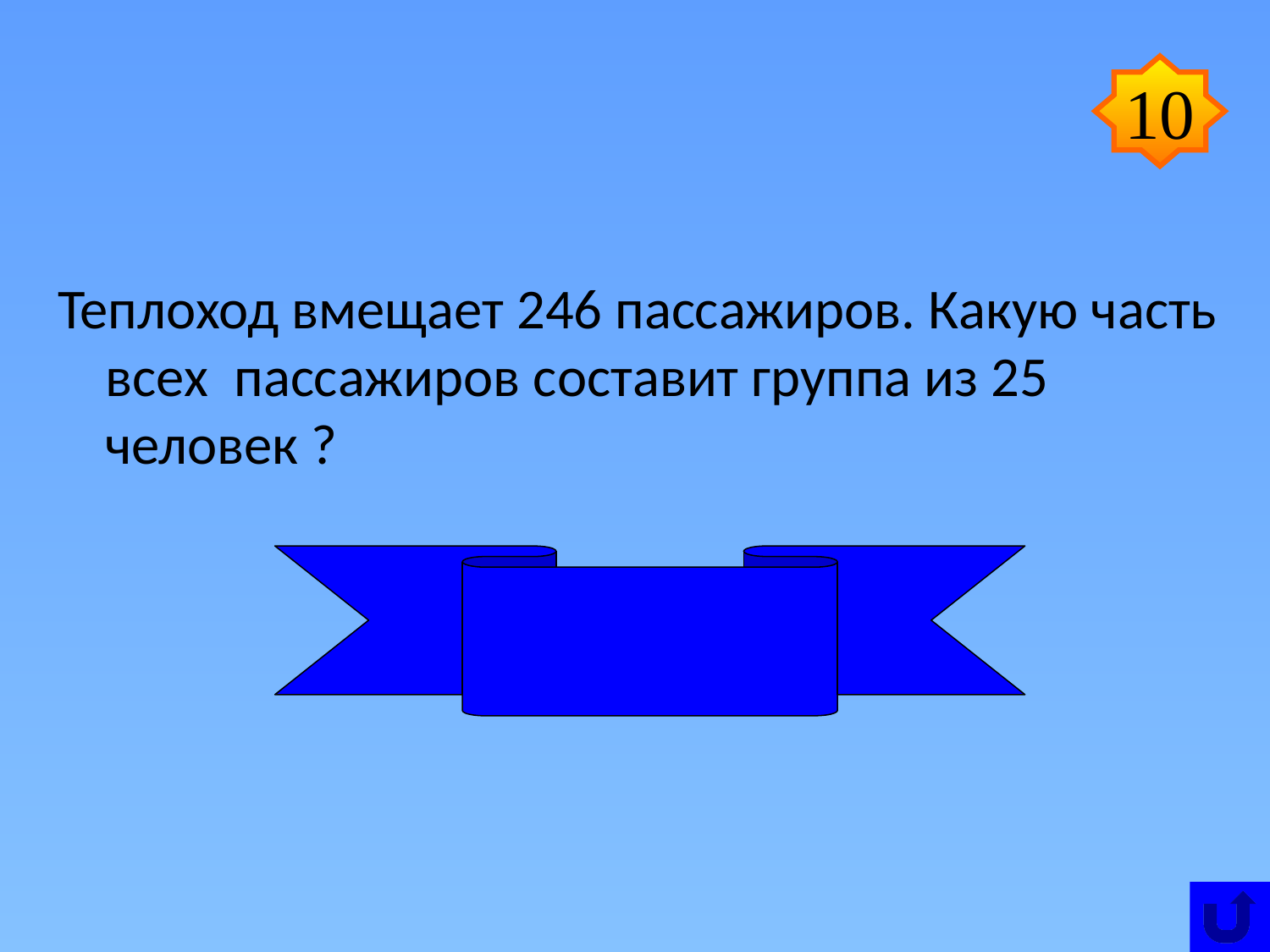

10
Теплоход вмещает 246 пассажиров. Какую часть всех  пассажиров составит группа из 25 человек ?

25/246